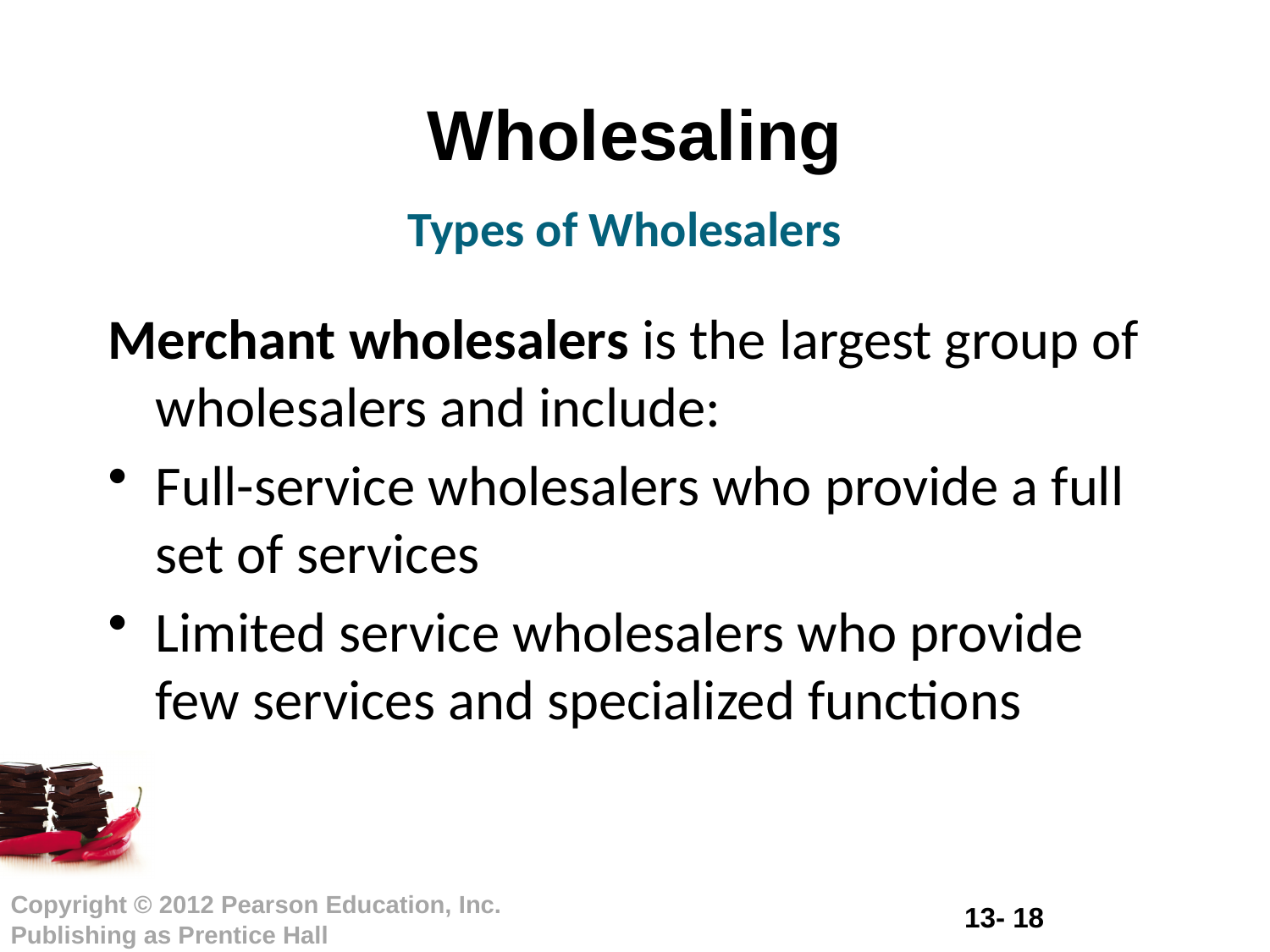

# Wholesaling
Types of Wholesalers

Merchant wholesalers is the largest group of wholesalers and include:
Full-service wholesalers who provide a full set of services
Limited service wholesalers who provide few services and specialized functions